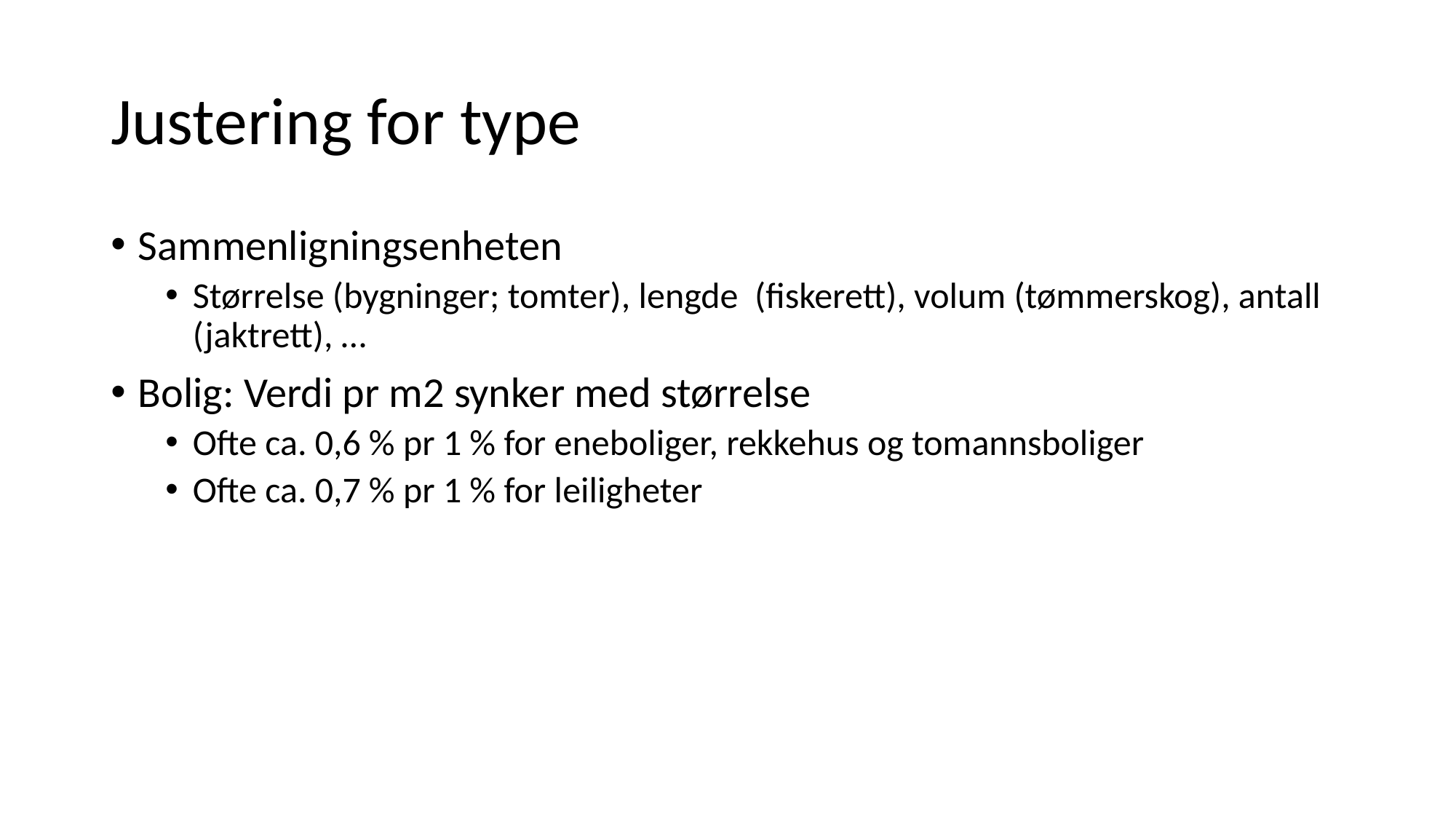

# Justering for type
Sammenligningsenheten
Størrelse (bygninger; tomter), lengde  (fiskerett), volum (tømmerskog), antall (jaktrett), …
Bolig: Verdi pr m2 synker med størrelse
Ofte ca. 0,6 % pr 1 % for eneboliger, rekkehus og tomannsboliger
Ofte ca. 0,7 % pr 1 % for leiligheter